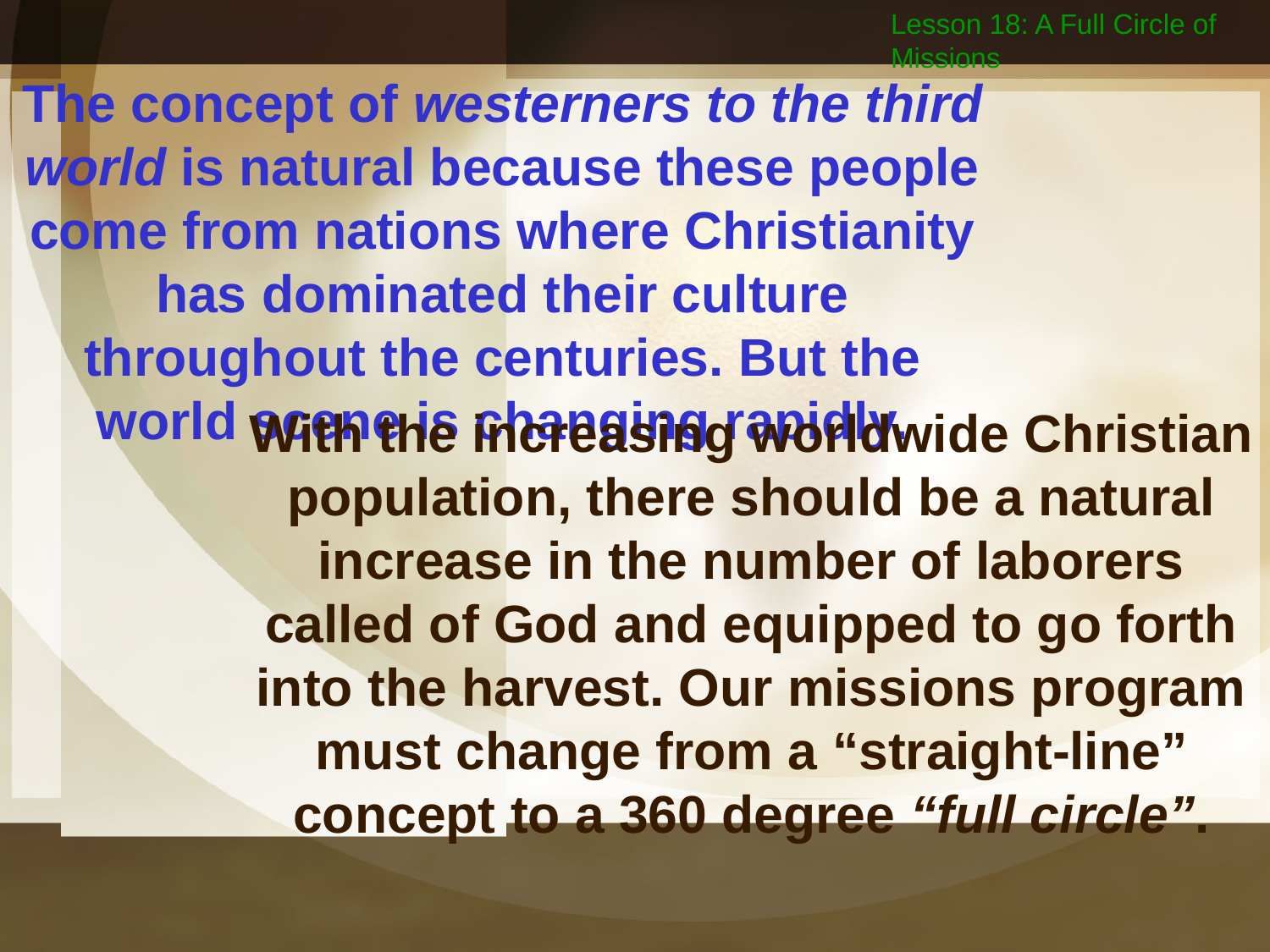

Lesson 18: A Full Circle of Missions
The concept of westerners to the third world is natural because these people come from nations where Christianity has dominated their culture throughout the centuries. But the world scene is changing rapidly.
With the increasing worldwide Christian population, there should be a natural increase in the number of laborers called of God and equipped to go forth into the harvest. Our missions program must change from a “straight-line” concept to a 360 degree “full circle”.